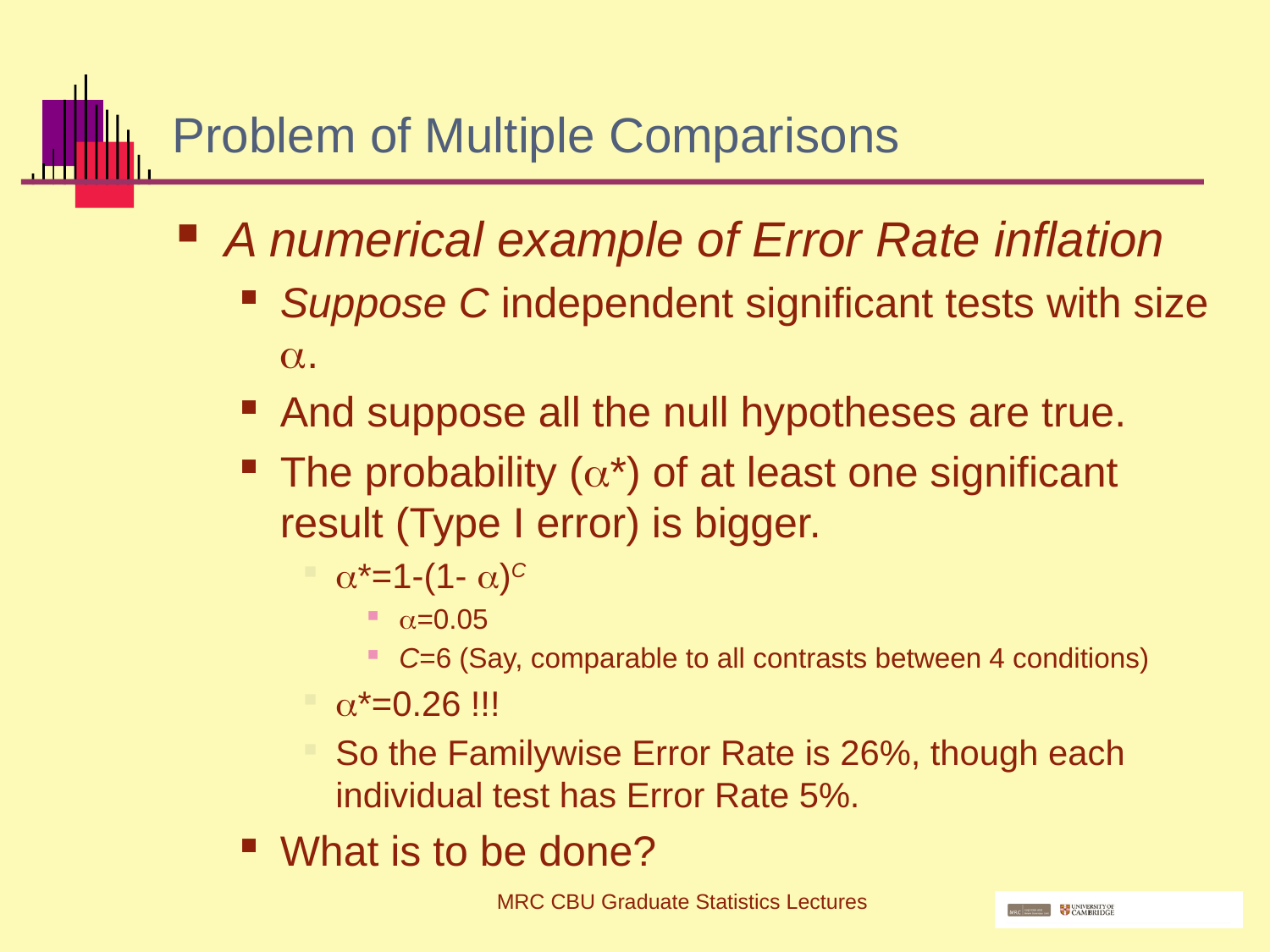

# Problem of Multiple Comparisons
A numerical example of Error Rate inflation
Suppose C independent significant tests with size α.
And suppose all the null hypotheses are true.
The probability (α*) of at least one significant result (Type I error) is bigger.
α*=1-(1- α)C
α=0.05
C=6 (Say, comparable to all contrasts between 4 conditions)
α*=0.26 !!!
So the Familywise Error Rate is 26%, though each individual test has Error Rate 5%.
What is to be done?

MRC CBU Graduate Statistics Lectures